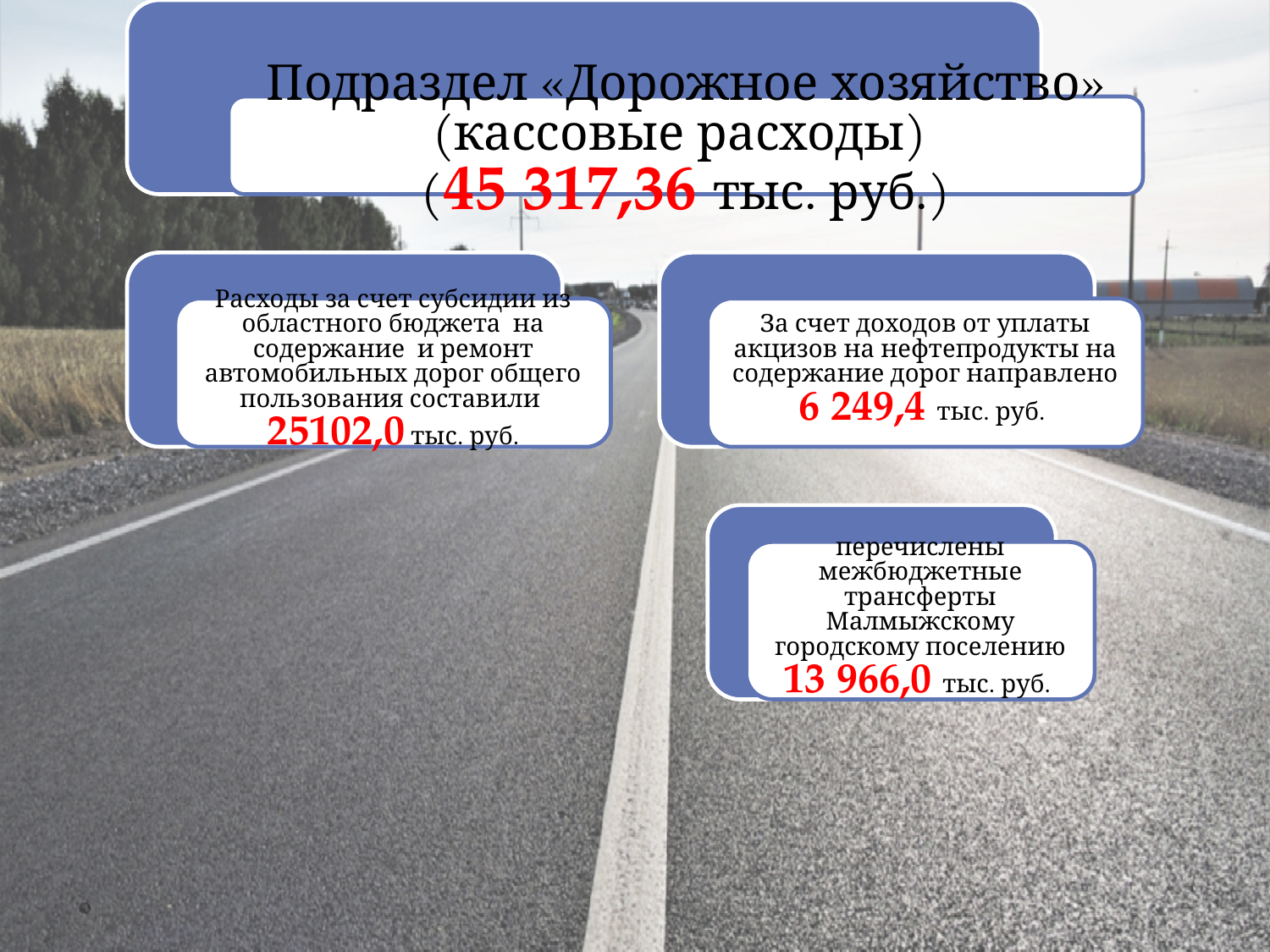

Подраздел «Дорожное хозяйство»
(кассовые расходы)
(45 317,36 тыс. руб.)
Расходы за счет субсидии из областного бюджета  на содержание  и ремонт автомобильных дорог общего пользования составили
25102,0 тыс. руб.
За счет доходов от уплаты акцизов на нефтепродукты на содержание дорог направлено
6 249,4 тыс. руб.
перечислены межбюджетные трансферты Малмыжскому городскому поселению
13 966,0 тыс. руб.
#